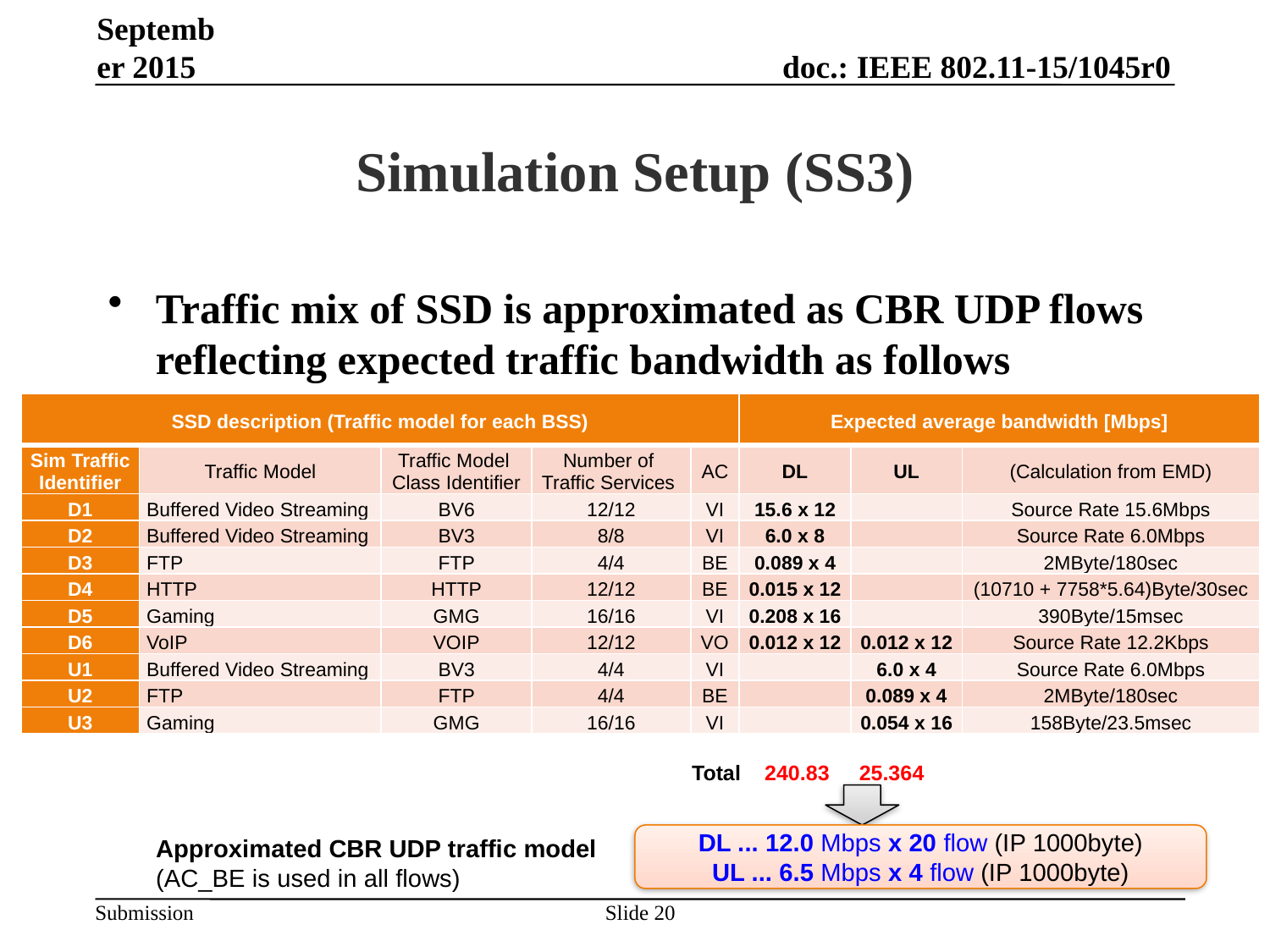

September 2015
# Simulation Setup (SS3)
Traffic mix of SSD is approximated as CBR UDP flows reflecting expected traffic bandwidth as follows

| SSD description (Traffic model for each BSS) |  |  |  |  | Expected average bandwidth [Mbps] |  |  |
| --- | --- | --- | --- | --- | --- | --- | --- |
| Sim Traffic Identifier | Traffic Model | Traffic Model Class Identifier | Number of Traffic Services | AC | DL | UL | (Calculation from EMD) |
| D1 | Buffered Video Streaming | BV6 | 12/12 | VI | 15.6 x 12 |  | Source Rate 15.6Mbps |
| D2 | Buffered Video Streaming | BV3 | 8/8 | VI | 6.0 x 8 |  | Source Rate 6.0Mbps |
| D3 | FTP | FTP | 4/4 | BE | 0.089 x 4 |  | 2MByte/180sec |
| D4 | HTTP | HTTP | 12/12 | BE | 0.015 x 12 |  | (10710 + 7758\*5.64)Byte/30sec |
| D5 | Gaming | GMG | 16/16 | VI | 0.208 x 16 |  | 390Byte/15msec |
| D6 | VoIP | VOIP | 12/12 | VO | 0.012 x 12 | 0.012 x 12 | Source Rate 12.2Kbps |
| U1 | Buffered Video Streaming | BV3 | 4/4 | VI |  | 6.0 x 4 | Source Rate 6.0Mbps |
| U2 | FTP | FTP | 4/4 | BE |  | 0.089 x 4 | 2MByte/180sec |
| U3 | Gaming | GMG | 16/16 | VI |  | 0.054 x 16 | 158Byte/23.5msec |
Total    240.83     25.364

DL ... 12.0 Mbps x 20 flow (IP 1000byte)
UL ... 6.5 Mbps x 4 flow (IP 1000byte)
Approximated CBR UDP traffic model
(AC_BE is used in all flows)
Slide 20
Takeshi Itagaki, Sony Corporation